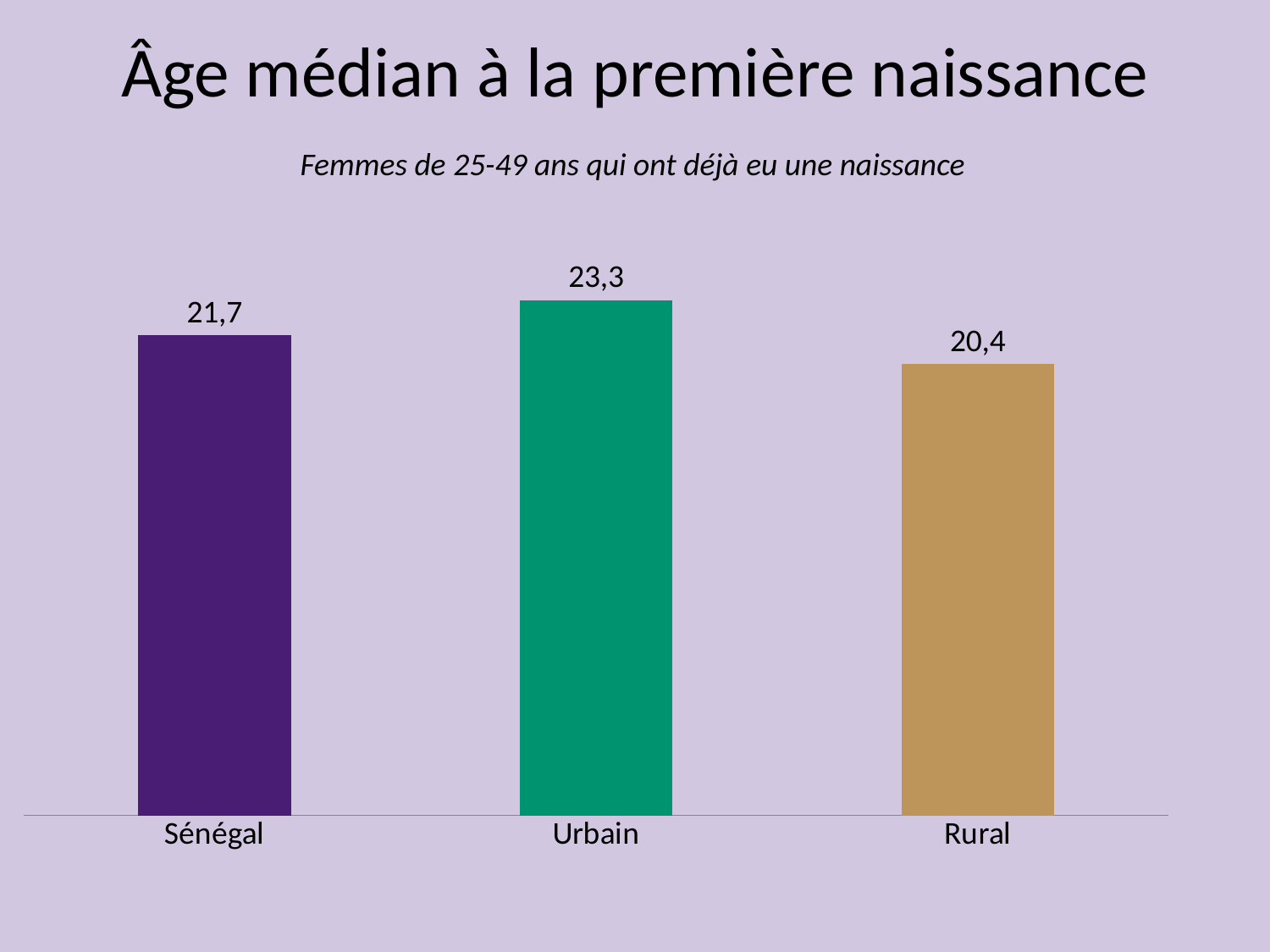

Âge médian à la première naissance
Femmes de 25-49 ans qui ont déjà eu une naissance

### Chart

| Category | Series 1 |
|---|---|
| Sénégal | 21.7 |
| Urbain | 23.3 |
| Rural | 20.4 |